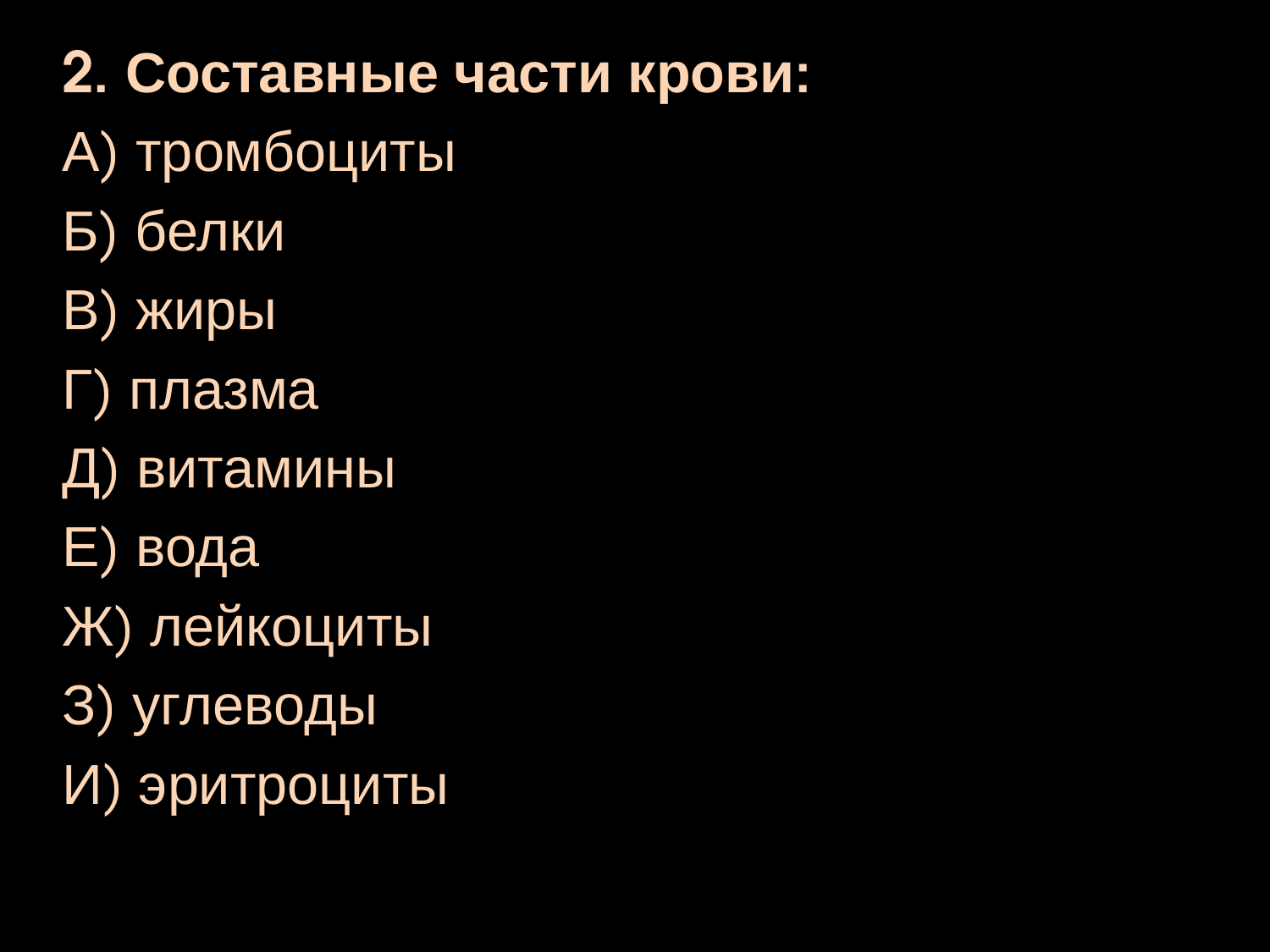

2. Составные части крови:
А) тромбоциты
Б) белки
В) жиры
Г) плазма
Д) витамины
Е) вода
Ж) лейкоциты
З) углеводы
И) эритроциты